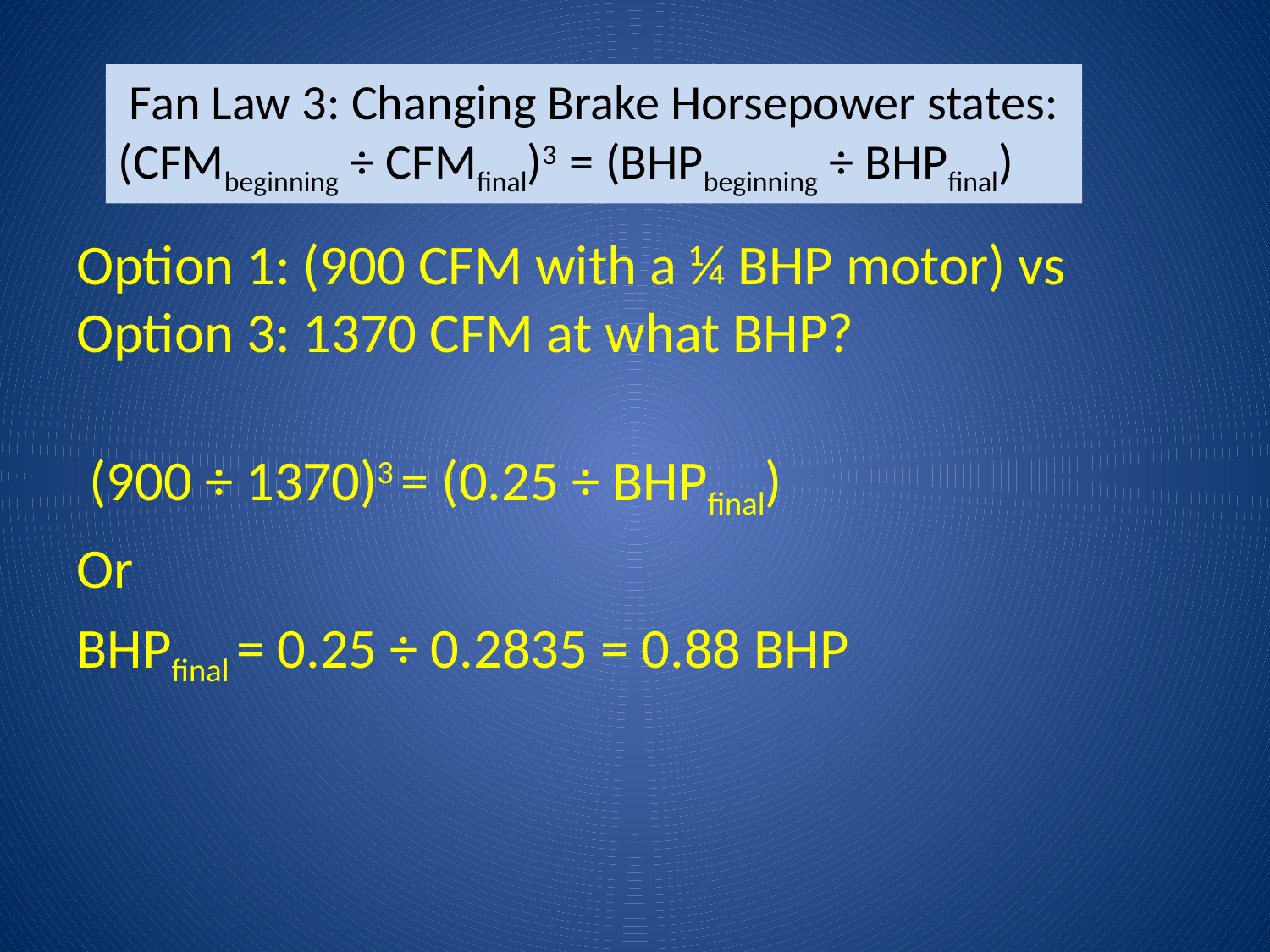

# BHP Calculation
 Fan Law 3: Changing Brake Horsepower states:
(CFMbeginning ÷ CFMfinal)3  = (BHPbeginning ÷ BHPfinal)
Option 1: (900 CFM with a ¼ BHP motor) vs Option 3: 1370 CFM at what BHP?
 (900 ÷ 1370)3 = (0.25 ÷ BHPfinal)
Or
BHPfinal = 0.25 ÷ 0.2835 = 0.88 BHP